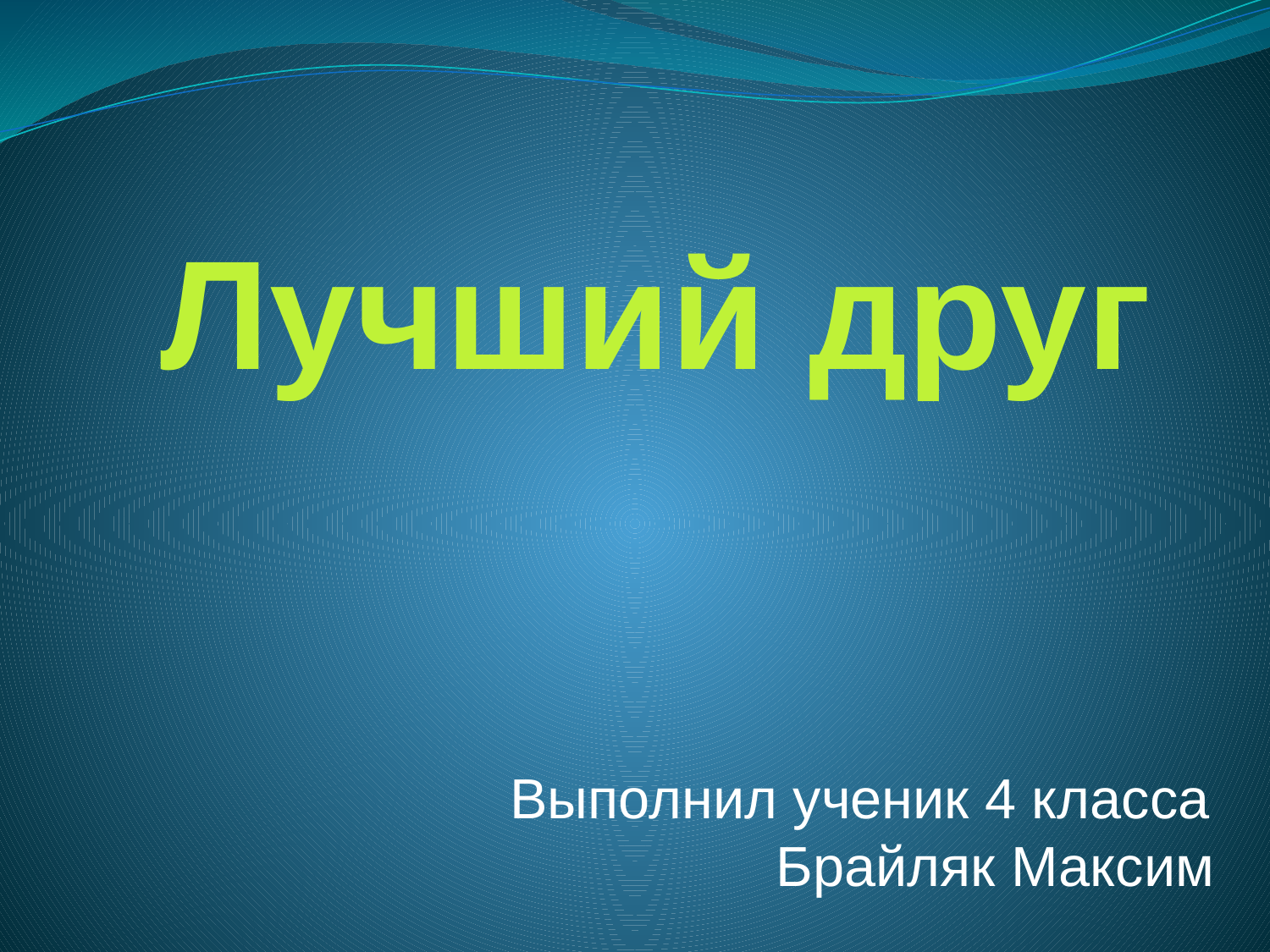

Лучший друг
Выполнил ученик 4 класса
                 Брайляк Максим